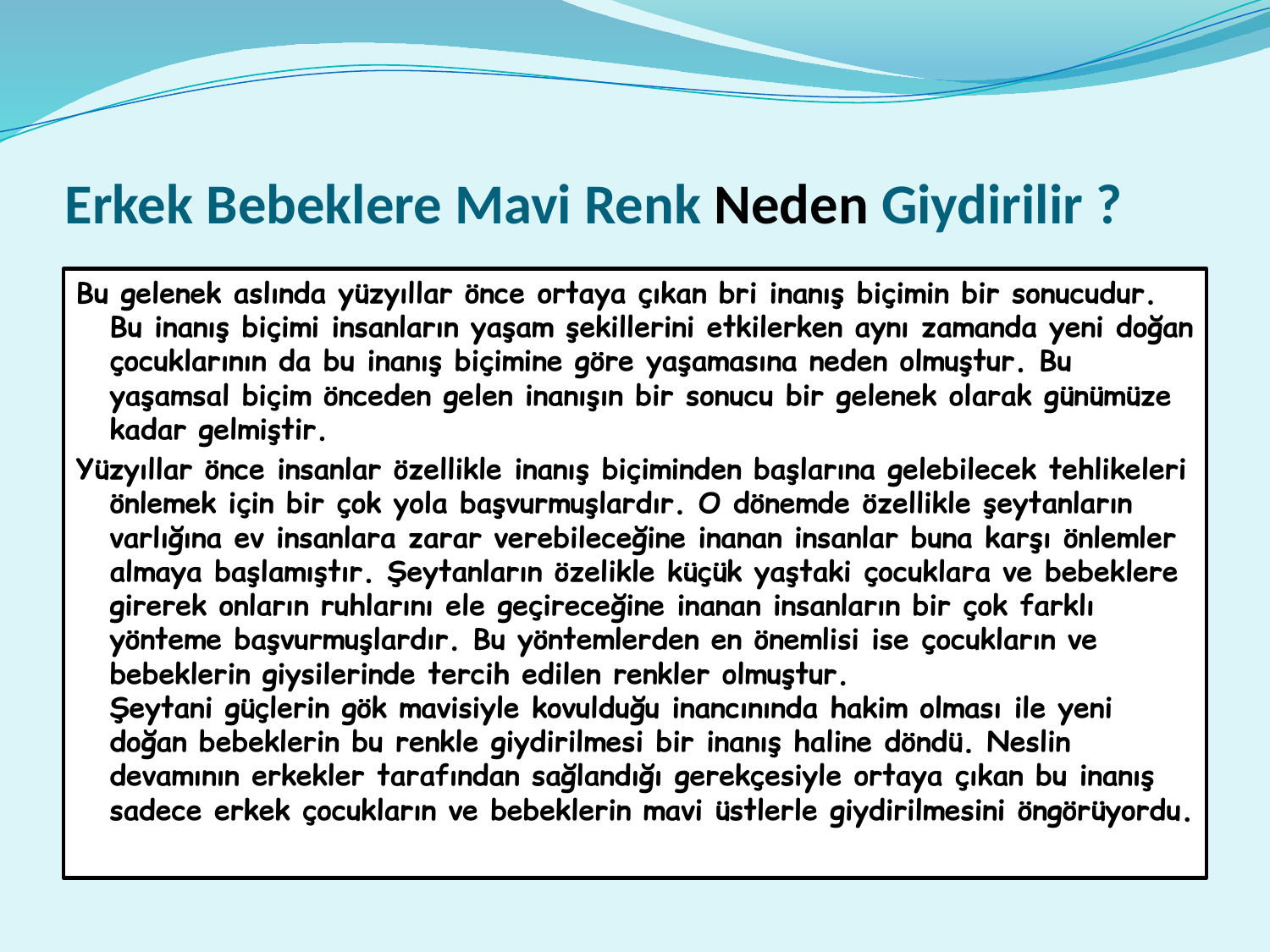

# Erkek Bebeklere Mavi Renk Neden Giydirilir ?
Bu gelenek aslında yüzyıllar önce ortaya çıkan bri inanış biçimin bir sonucudur. Bu inanış biçimi insanların yaşam şekillerini etkilerken aynı zamanda yeni doğan çocuklarının da bu inanış biçimine göre yaşamasına neden olmuştur. Bu yaşamsal biçim önceden gelen inanışın bir sonucu bir gelenek olarak günümüze kadar gelmiştir.
Yüzyıllar önce insanlar özellikle inanış biçiminden başlarına gelebilecek tehlikeleri önlemek için bir çok yola başvurmuşlardır. O dönemde özellikle şeytanların varlığına ev insanlara zarar verebileceğine inanan insanlar buna karşı önlemler almaya başlamıştır. Şeytanların özelikle küçük yaştaki çocuklara ve bebeklere girerek onların ruhlarını ele geçireceğine inanan insanların bir çok farklı yönteme başvurmuşlardır. Bu yöntemlerden en önemlisi ise çocukların ve bebeklerin giysilerinde tercih edilen renkler olmuştur.
Şeytani güçlerin gök mavisiyle kovulduğu inancınında hakim olması ile yeni doğan bebeklerin bu renkle giydirilmesi bir inanış haline döndü. Neslin devamının erkekler tarafından sağlandığı gerekçesiyle ortaya çıkan bu inanış sadece erkek çocukların ve bebeklerin mavi üstlerle giydirilmesini öngörüyordu.